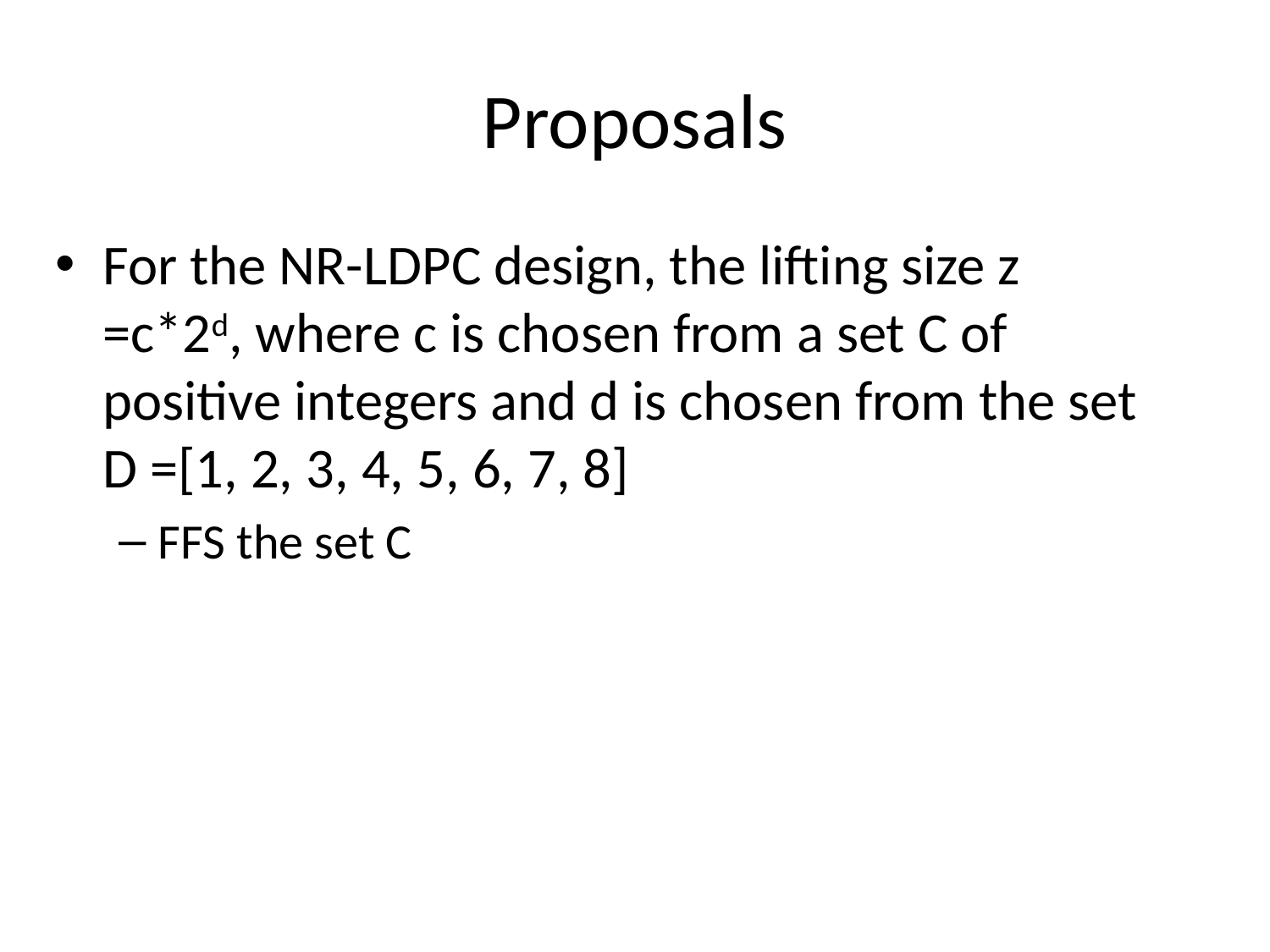

# Proposals
For the NR-LDPC design, the lifting size z =c*2d, where c is chosen from a set C of positive integers and d is chosen from the set D =[1, 2, 3, 4, 5, 6, 7, 8]
FFS the set C